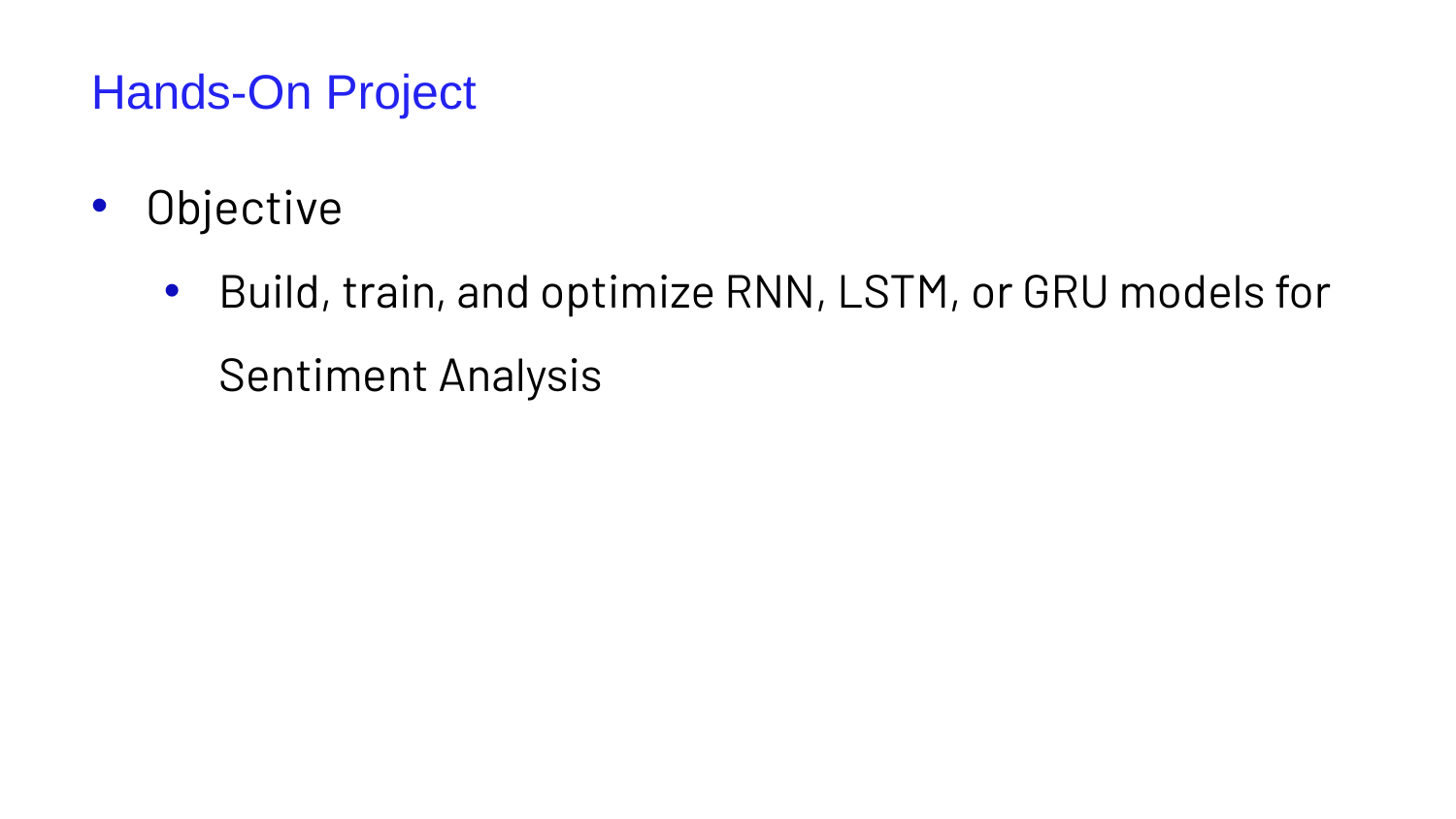

Hands-On Project
Objective
Build, train, and optimize RNN, LSTM, or GRU models for Sentiment Analysis